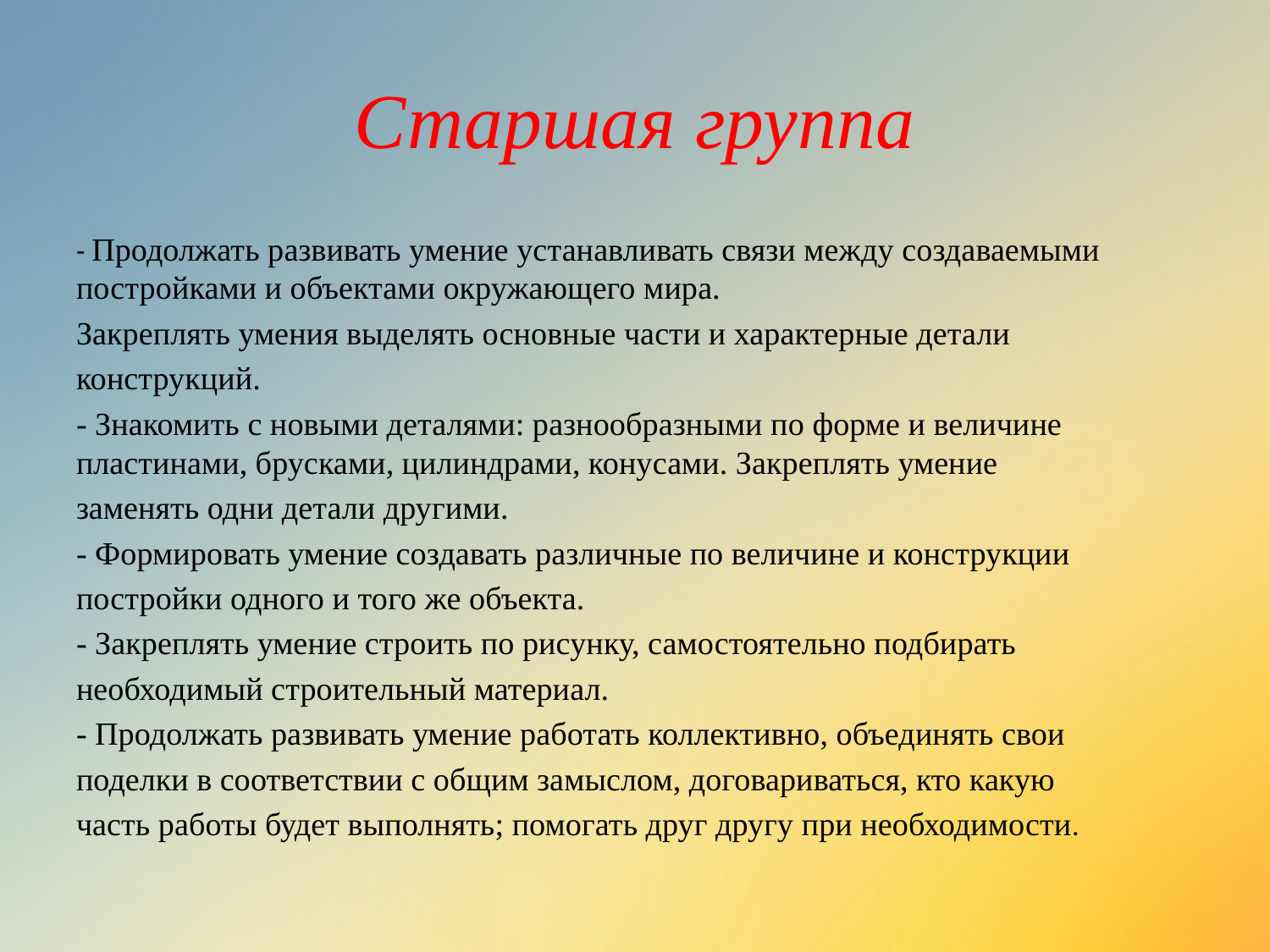

# Старшая группа
- Продолжать развивать умение устанавливать связи между создаваемыми постройками и объектами окружающего мира.
Закреплять умения выделять основные части и характерные детали
конструкций.
- Знакомить с новыми деталями: разнообразными по форме и величине пластинами, брусками, цилиндрами, конусами. Закреплять умение
заменять одни детали другими.
- Формировать умение создавать различные по величине и конструкции
постройки одного и того же объекта.
- Закреплять умение строить по рисунку, самостоятельно подбирать
необходимый строительный материал.
- Продолжать развивать умение работать коллективно, объединять свои
поделки в соответствии с общим замыслом, договариваться, кто какую
часть работы будет выполнять; помогать друг другу при необходимости.